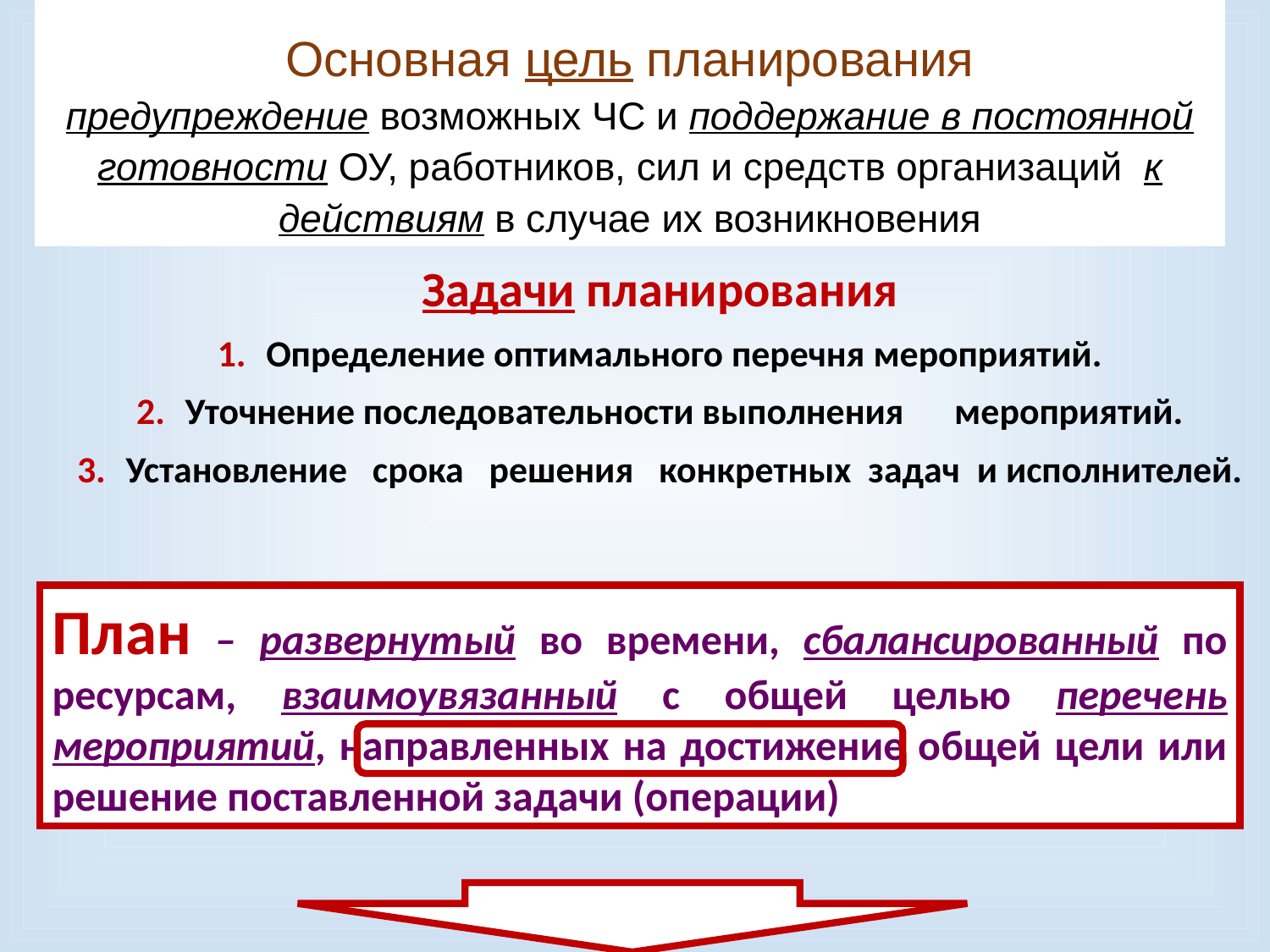

# Основная цель планирования предупреждение возможных ЧС и поддержание в постоянной готовности ОУ, работников, сил и средств организаций  к действиям в случае их возникновения
Задачи планирования
Определение оптимального перечня мероприятий.
Уточнение последовательности выполнения      мероприятий.
Установление   срока   решения   конкретных  задач  и исполнителей.
План – развернутый во времени, сбалансированный по ресурсам, взаимоувязанный с общей целью перечень мероприятий, направленных на достижение общей цели или решение поставленной задачи (операции)